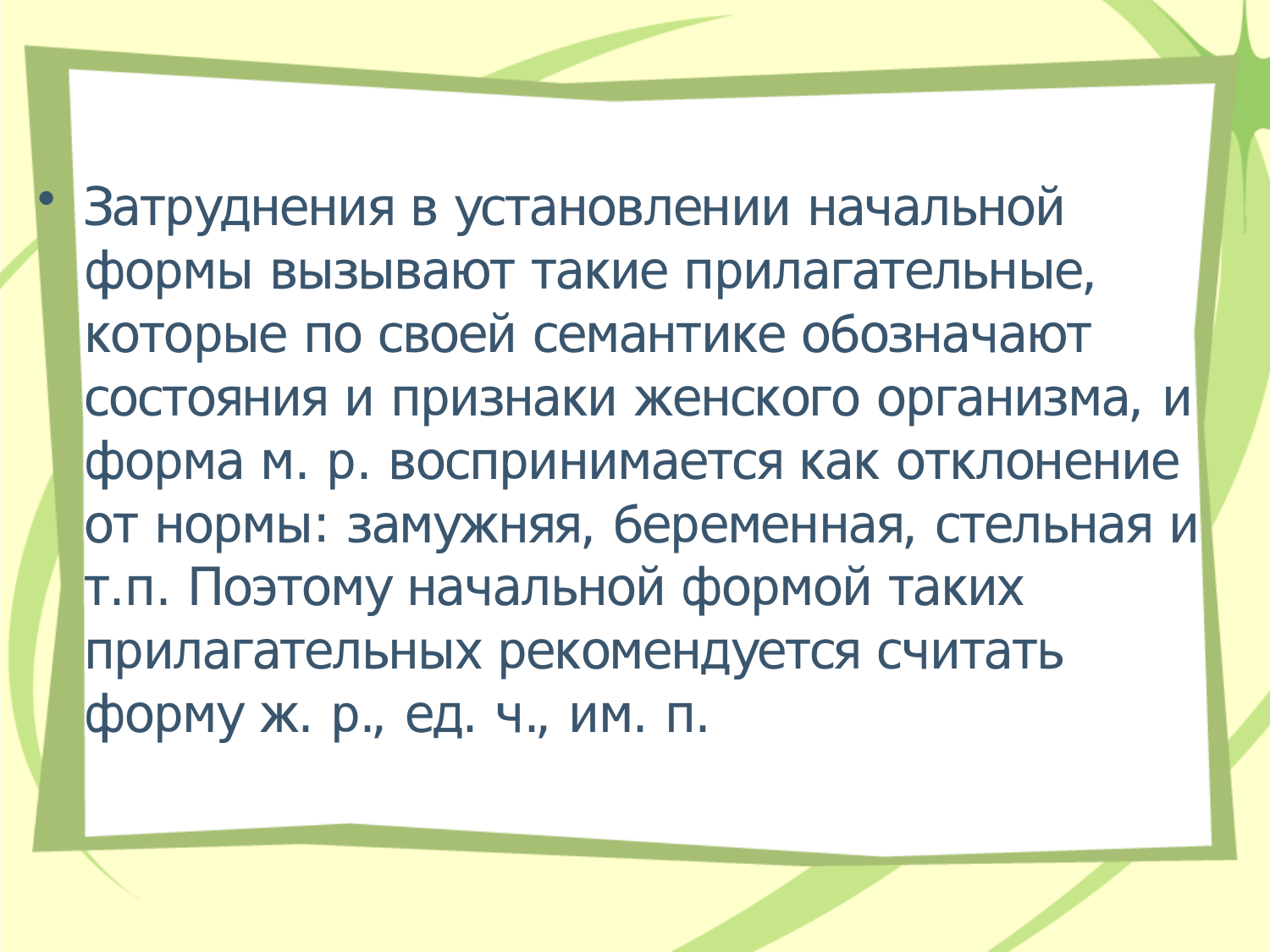

Затруднения в установлении начальной формы вызывают такие прилагательные, которые по своей семантике обозначают состояния и признаки женского организма, и форма м. р. воспринимается как отклонение от нормы: замужняя, беременная, стельная и т.п. Поэтому начальной формой таких прилагательных рекомендуется считать форму ж. р., ед. ч., им. п.